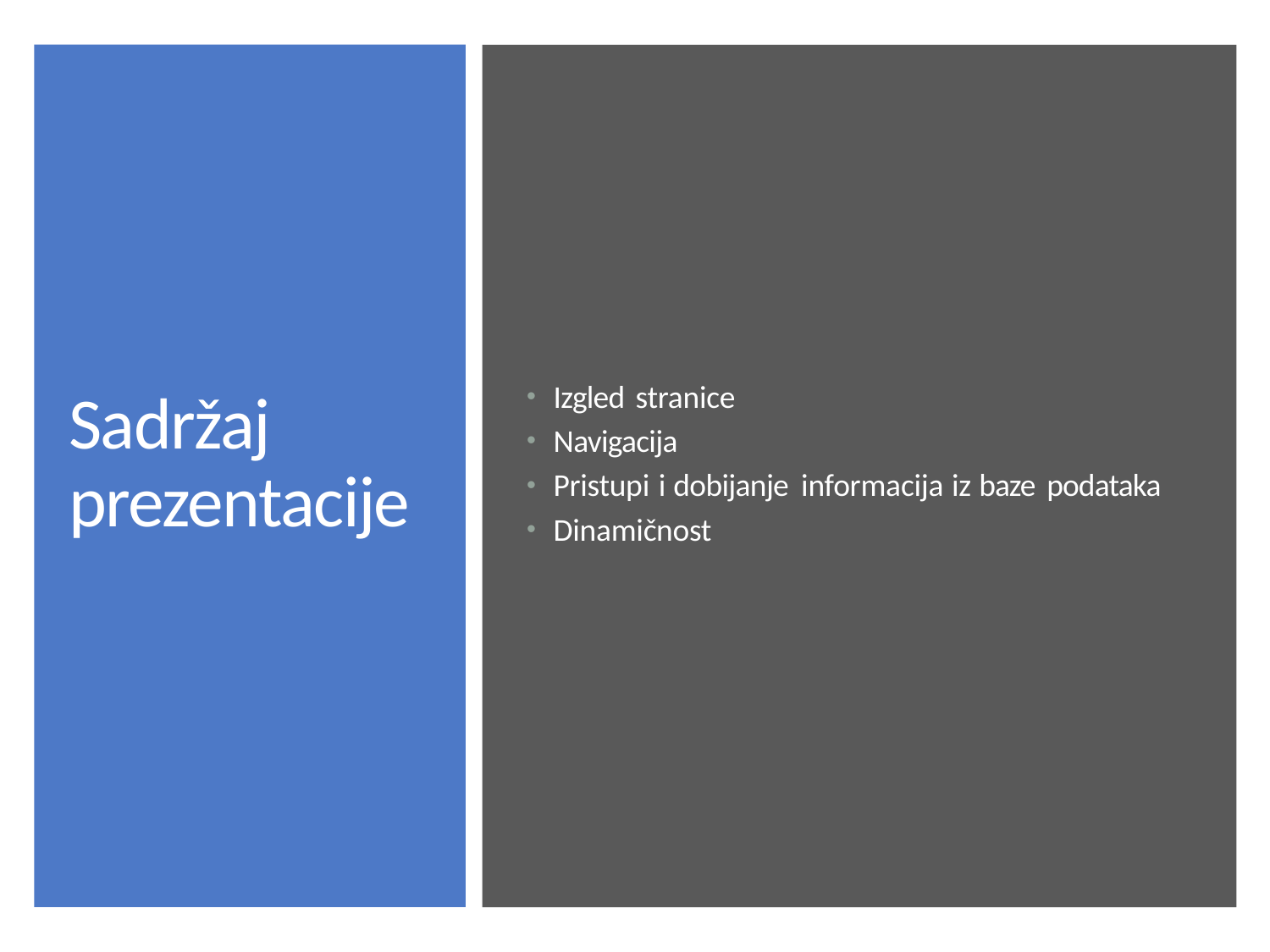

# Sadržaj prezentacije
Izgled stranice
Navigacija
Pristupi i dobijanje informacija iz baze podataka
Dinamičnost